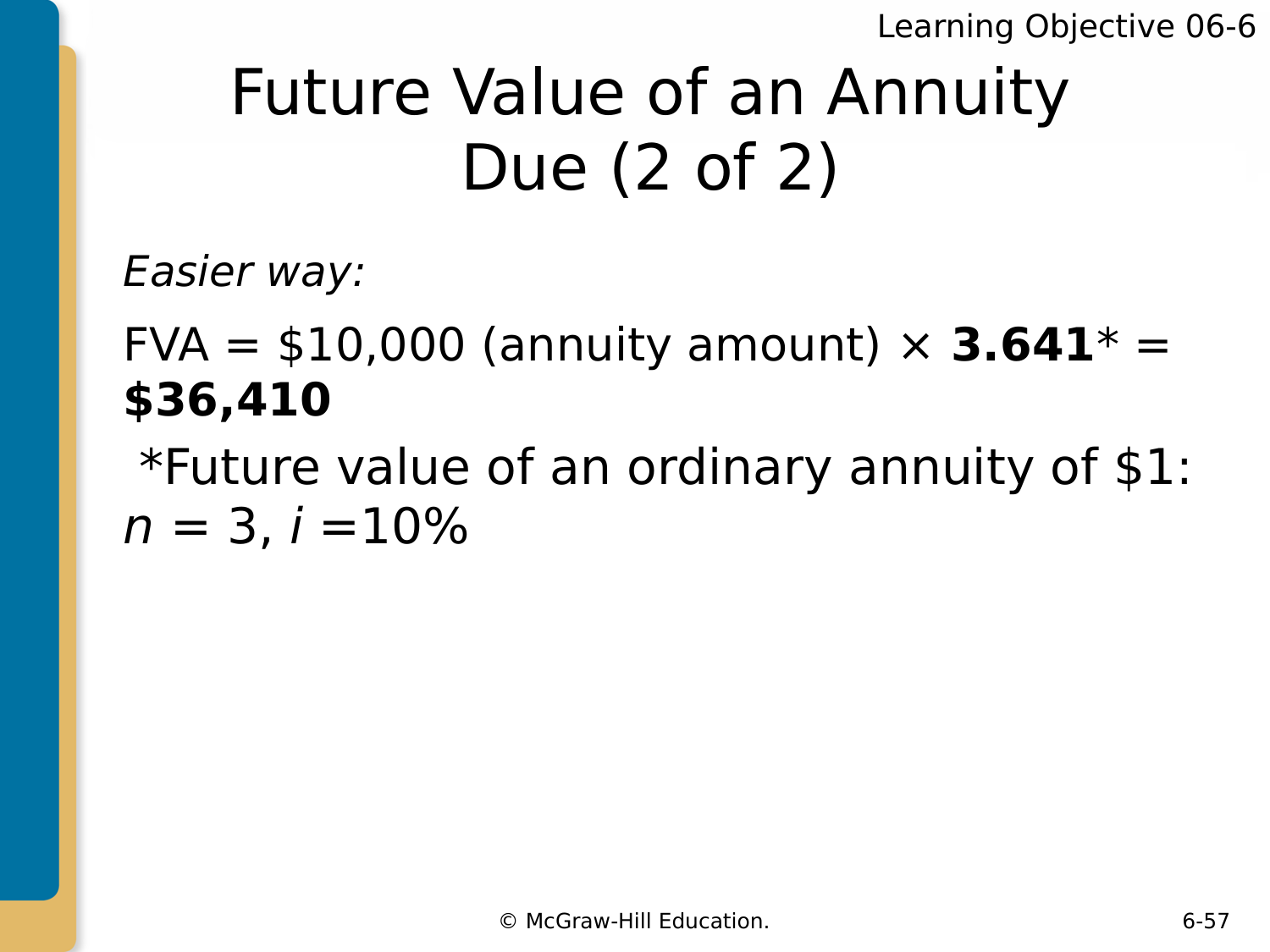

Learning Objective 06-6
# Future Value of an Annuity Due (2 of 2)
Easier way:
FVA = $10,000 (annuity amount) × 3.641* = $36,410
 *Future value of an ordinary annuity of $1: n = 3, i =10%